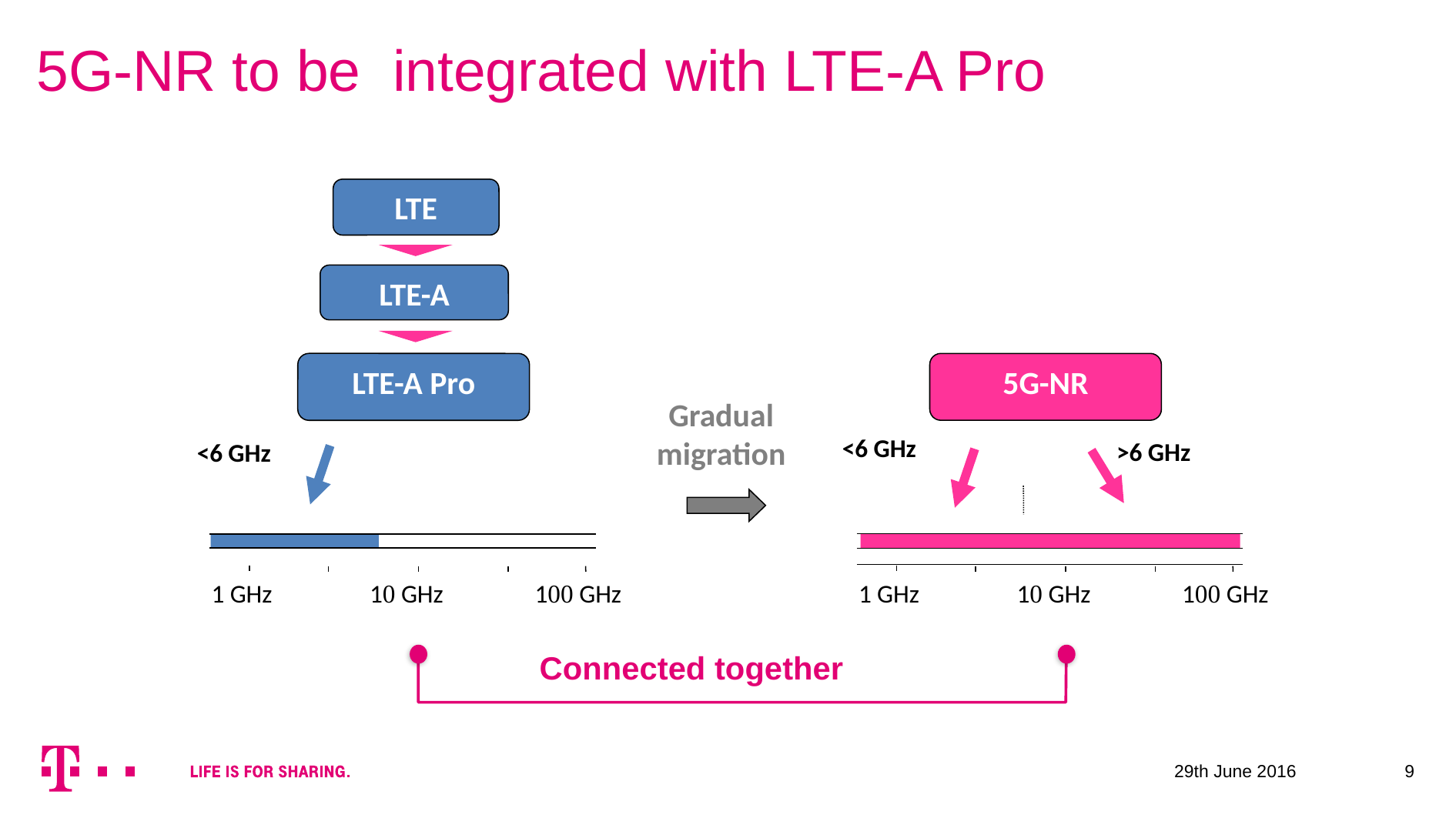

# 5G-NR to be  integrated with LTE-A Pro
LTE

LTE-A

LTE-A Pro
<6 GHz

1 GHz
10 GHz
100 GHz
5G-NR

<6 GHz
>6 GHz

1 GHz
10 GHz
100 GHz
Gradual migration

Connected together
29th June 2016
9